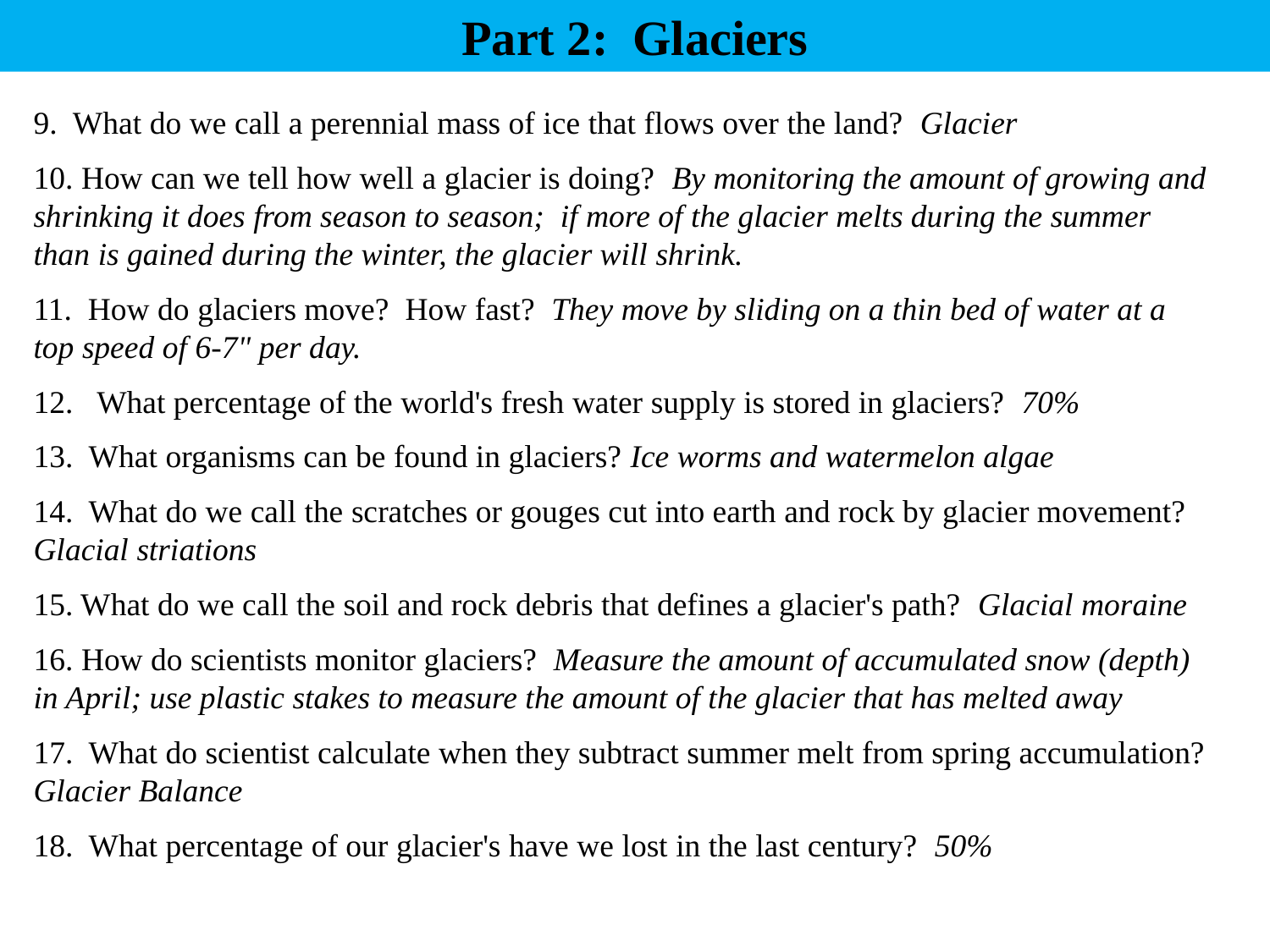

Part 2:  Glaciers
9.  What do we call a perennial mass of ice that flows over the land?  Glacier

10. How can we tell how well a glacier is doing?  By monitoring the amount of growing and shrinking it does from season to season;  if more of the glacier melts during the summer than is gained during the winter, the glacier will shrink.

11.  How do glaciers move?  How fast?  They move by sliding on a thin bed of water at a top speed of 6-7" per day.

12.   What percentage of the world's fresh water supply is stored in glaciers?  70%

13.  What organisms can be found in glaciers? Ice worms and watermelon algae

14.  What do we call the scratches or gouges cut into earth and rock by glacier movement? Glacial striations

15. What do we call the soil and rock debris that defines a glacier's path?  Glacial moraine

16. How do scientists monitor glaciers?  Measure the amount of accumulated snow (depth) in April; use plastic stakes to measure the amount of the glacier that has melted away

17.  What do scientist calculate when they subtract summer melt from spring accumulation? Glacier Balance

18.  What percentage of our glacier's have we lost in the last century?  50%